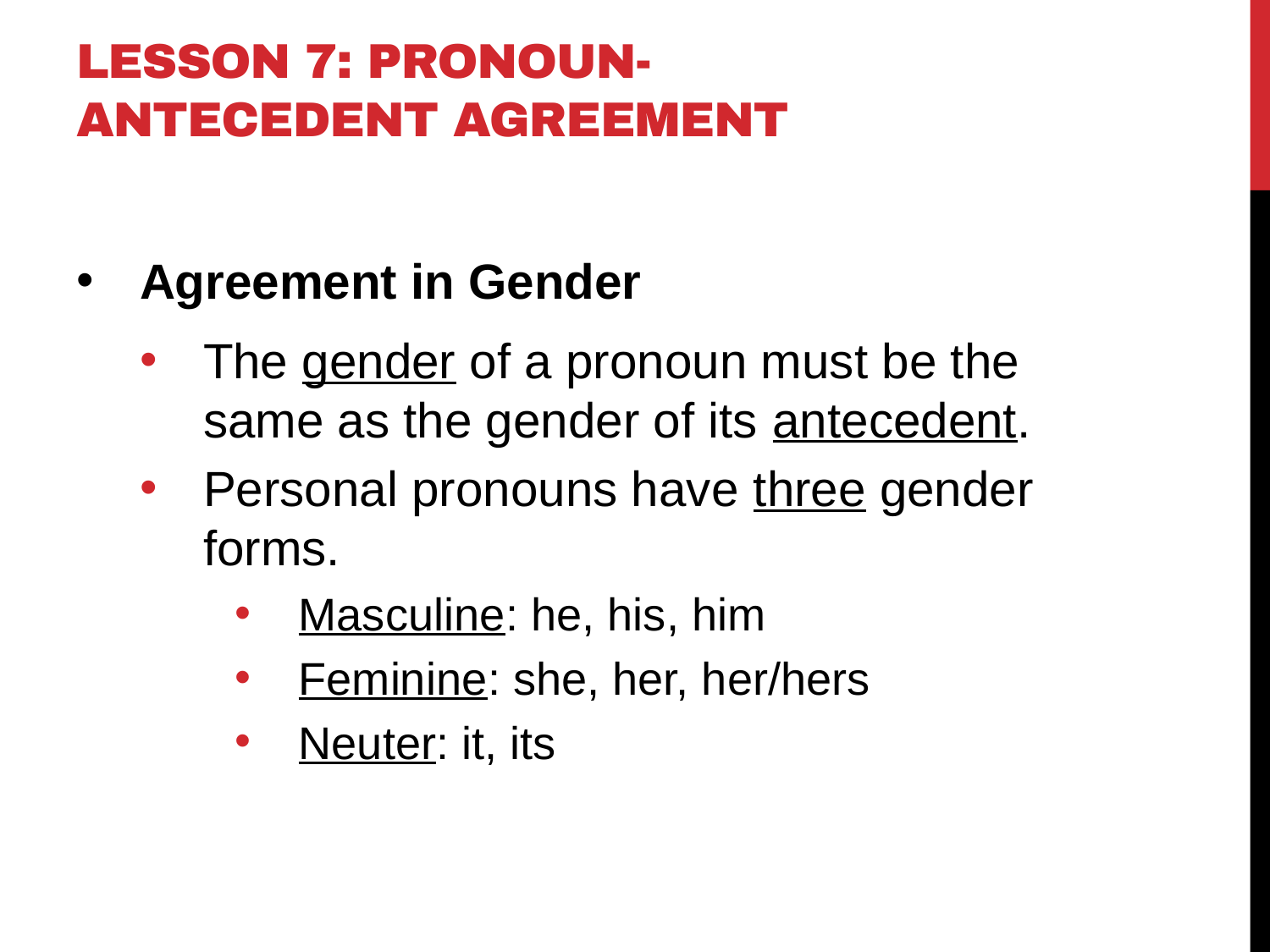

# Lesson 7: Pronoun-Antecedent Agreement
Agreement in Gender
The gender of a pronoun must be the same as the gender of its antecedent.
Personal pronouns have three gender forms.
Masculine: he, his, him
Feminine: she, her, her/hers
Neuter: it, its